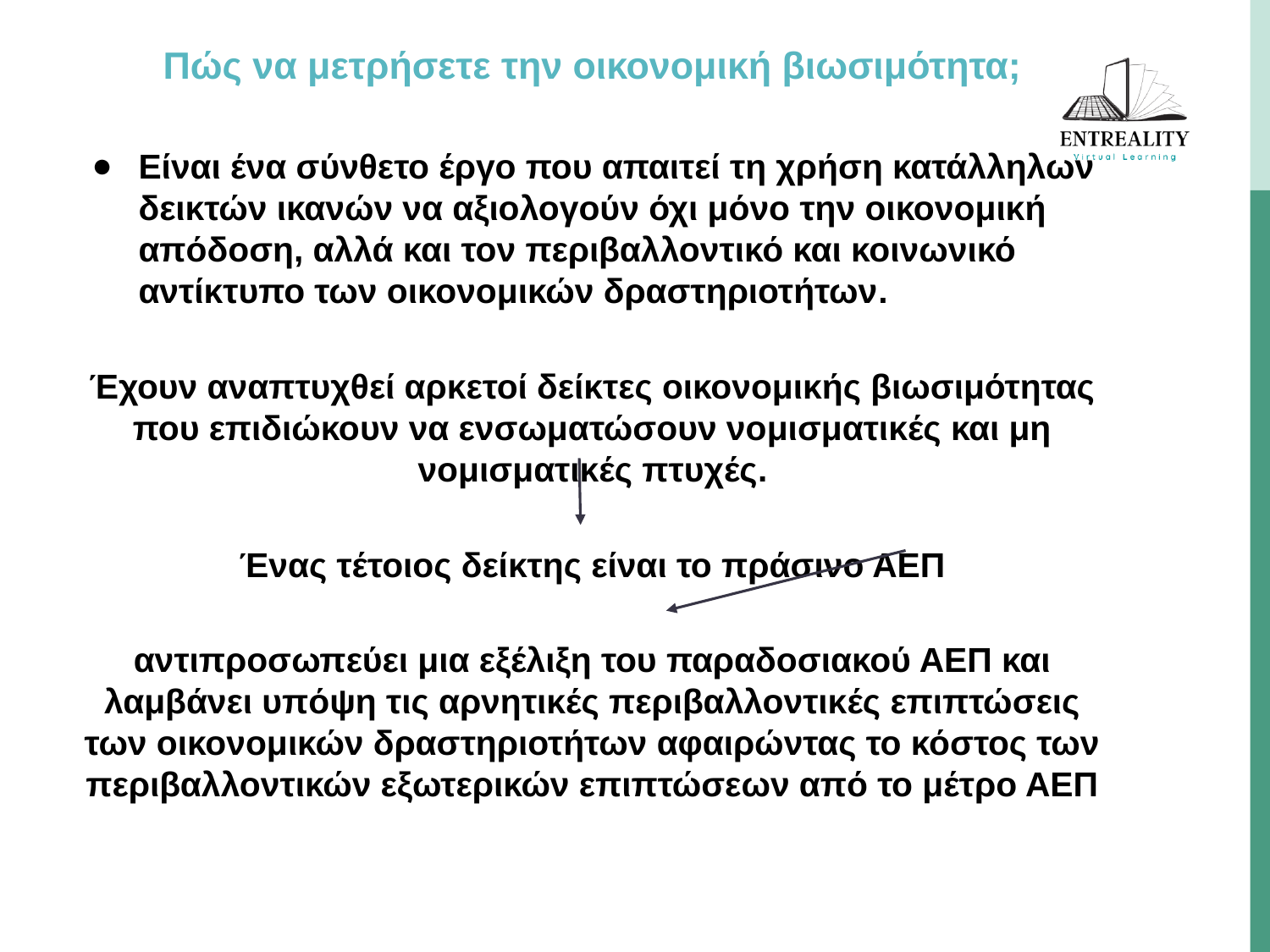

Πώς να μετρήσετε την οικονομική βιωσιμότητα;

Είναι ένα σύνθετο έργο που απαιτεί τη χρήση κατάλληλων δεικτών ικανών να αξιολογούν όχι μόνο την οικονομική απόδοση, αλλά και τον περιβαλλοντικό και κοινωνικό αντίκτυπο των οικονομικών δραστηριοτήτων.

Έχουν αναπτυχθεί αρκετοί δείκτες οικονομικής βιωσιμότητας που επιδιώκουν να ενσωματώσουν νομισματικές και μη νομισματικές πτυχές.

Ένας τέτοιος δείκτης είναι το πράσινο ΑΕΠ

αντιπροσωπεύει μια εξέλιξη του παραδοσιακού ΑΕΠ και λαμβάνει υπόψη τις αρνητικές περιβαλλοντικές επιπτώσεις των οικονομικών δραστηριοτήτων αφαιρώντας το κόστος των περιβαλλοντικών εξωτερικών επιπτώσεων από το μέτρο ΑΕΠ